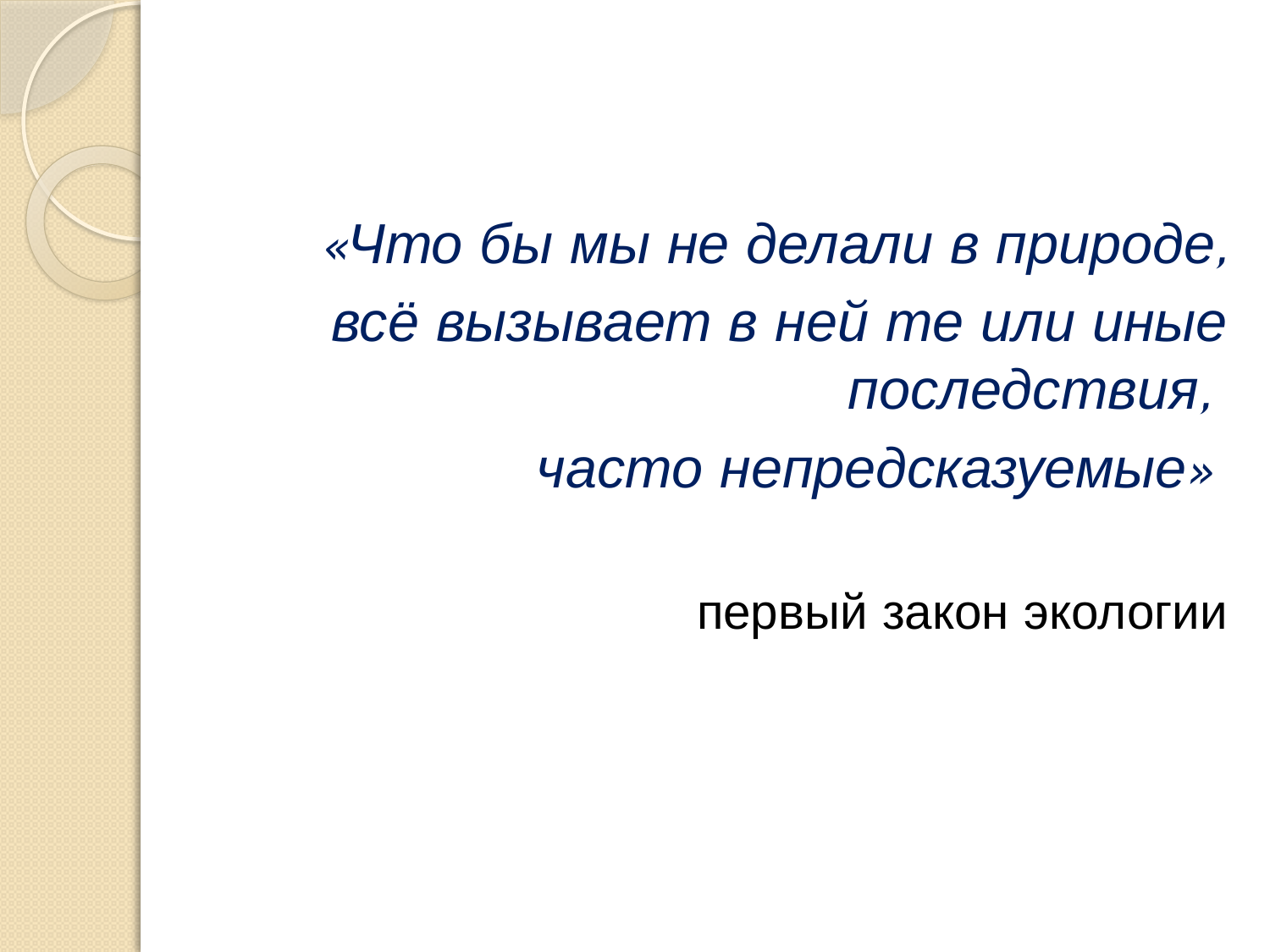

#
«Что бы мы не делали в природе,
 всё вызывает в ней те или иные последствия,
часто непредсказуемые»

первый закон экологии